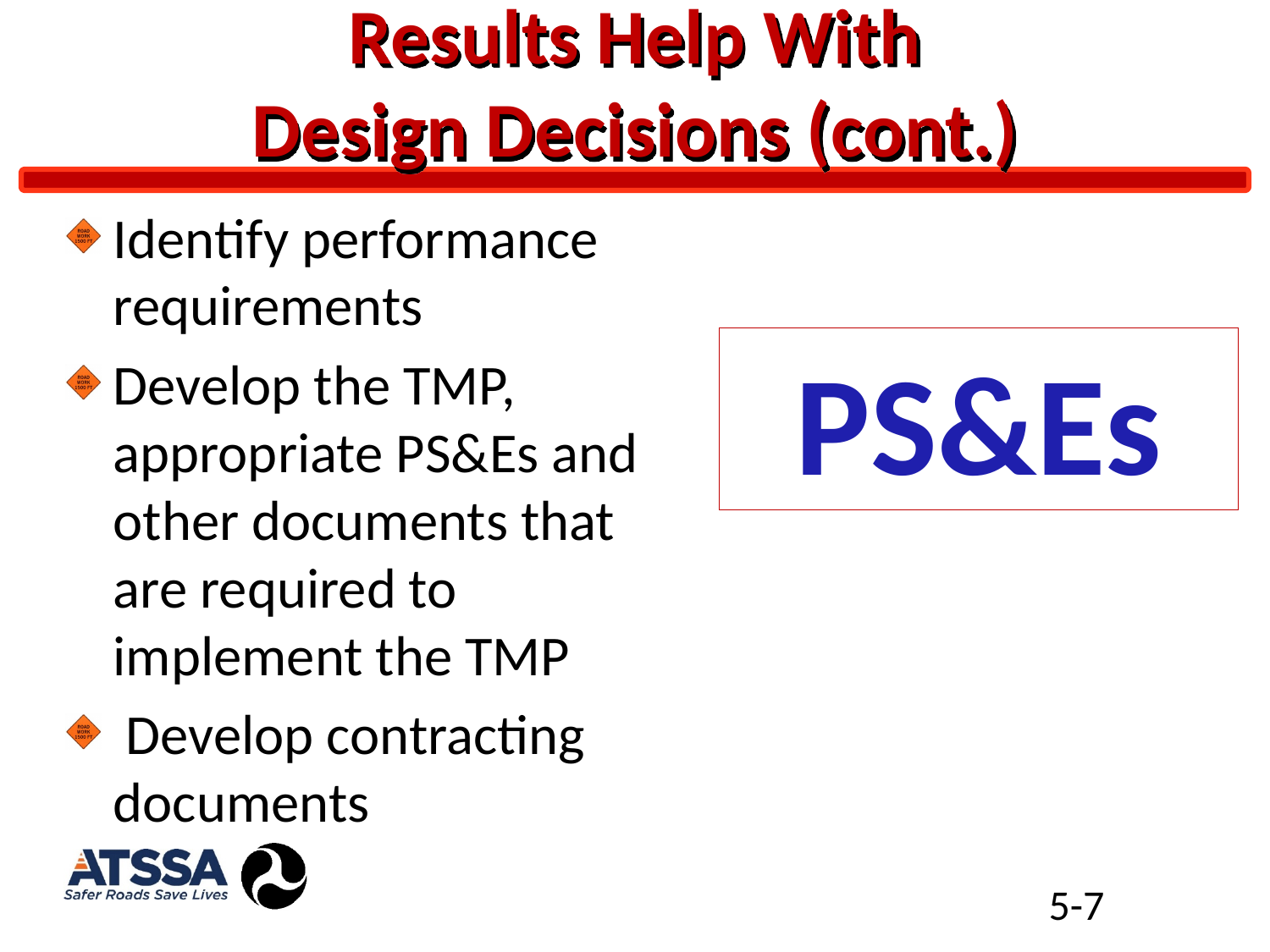

# Results Help With Design Decisions (cont.)

Identify performance requirements
Develop the TMP, appropriate PS&Es and other documents that are required to implement the TMP
 Develop contracting documents

PS&Es